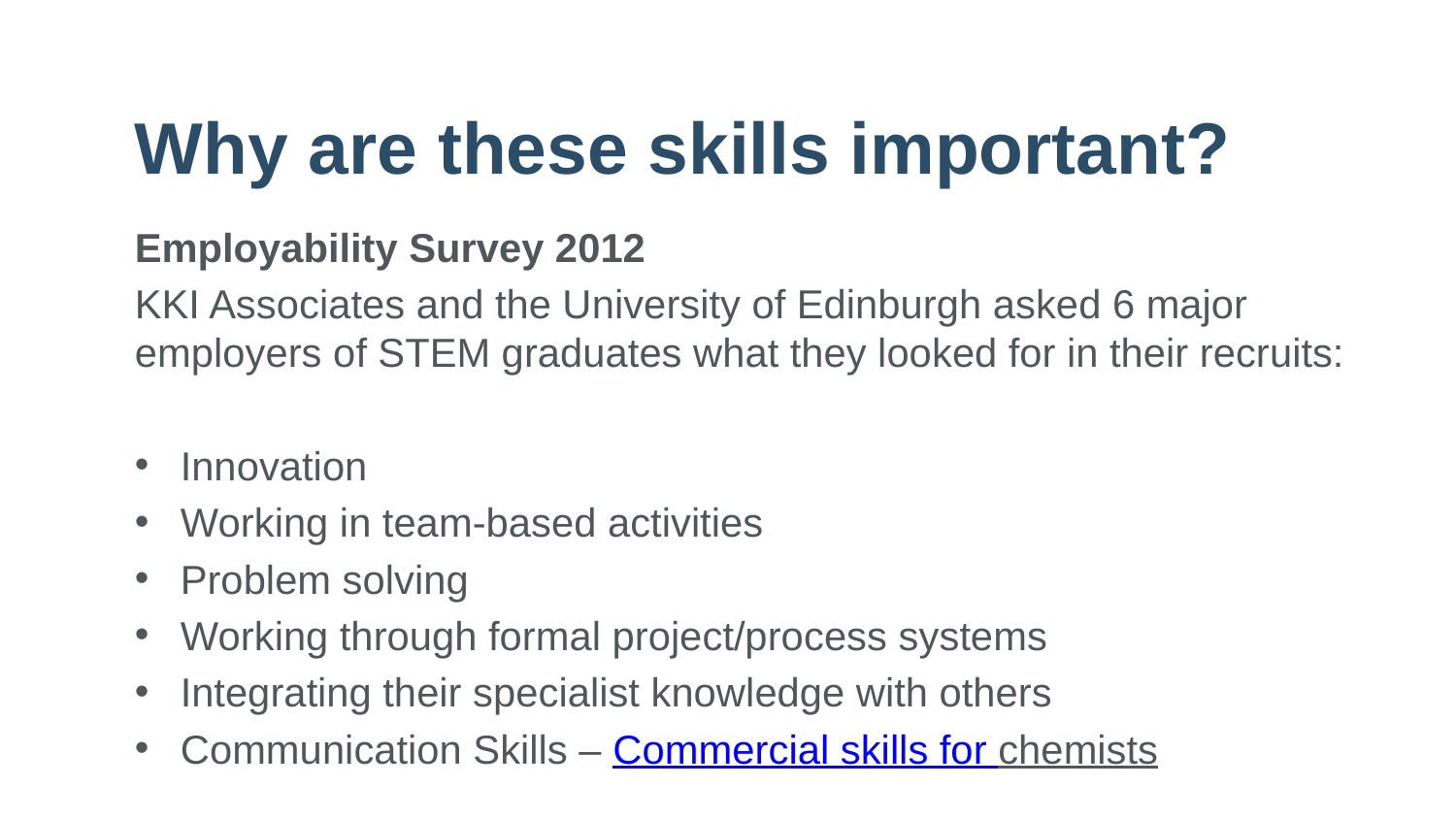

# Why are these skills important?
Employability Survey 2012
KKI Associates and the University of Edinburgh asked 6 major employers of STEM graduates what they looked for in their recruits:

Innovation
Working in team-based activities
Problem solving
Working through formal project/process systems
Integrating their specialist knowledge with others
Communication Skills – Commercial skills for chemists